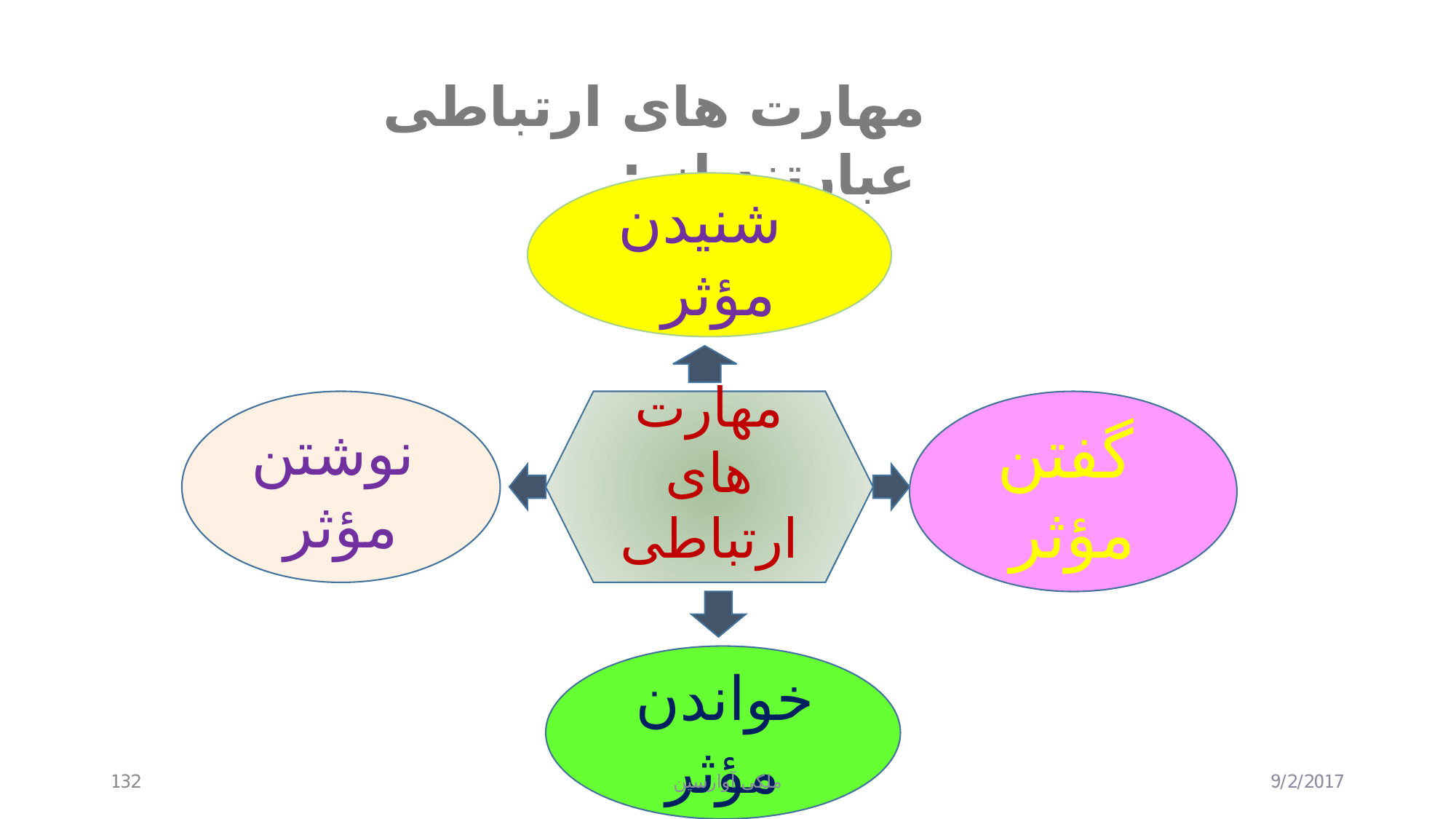

مهارت های ارتباطی عبارتند از :
 شنیدن مؤثر

 نوشتن مؤثر
مهارت های
ارتباطی

 گفتن مؤثر

 خواندن
مؤثر
132
ملکی آوارسین
9/2/2017